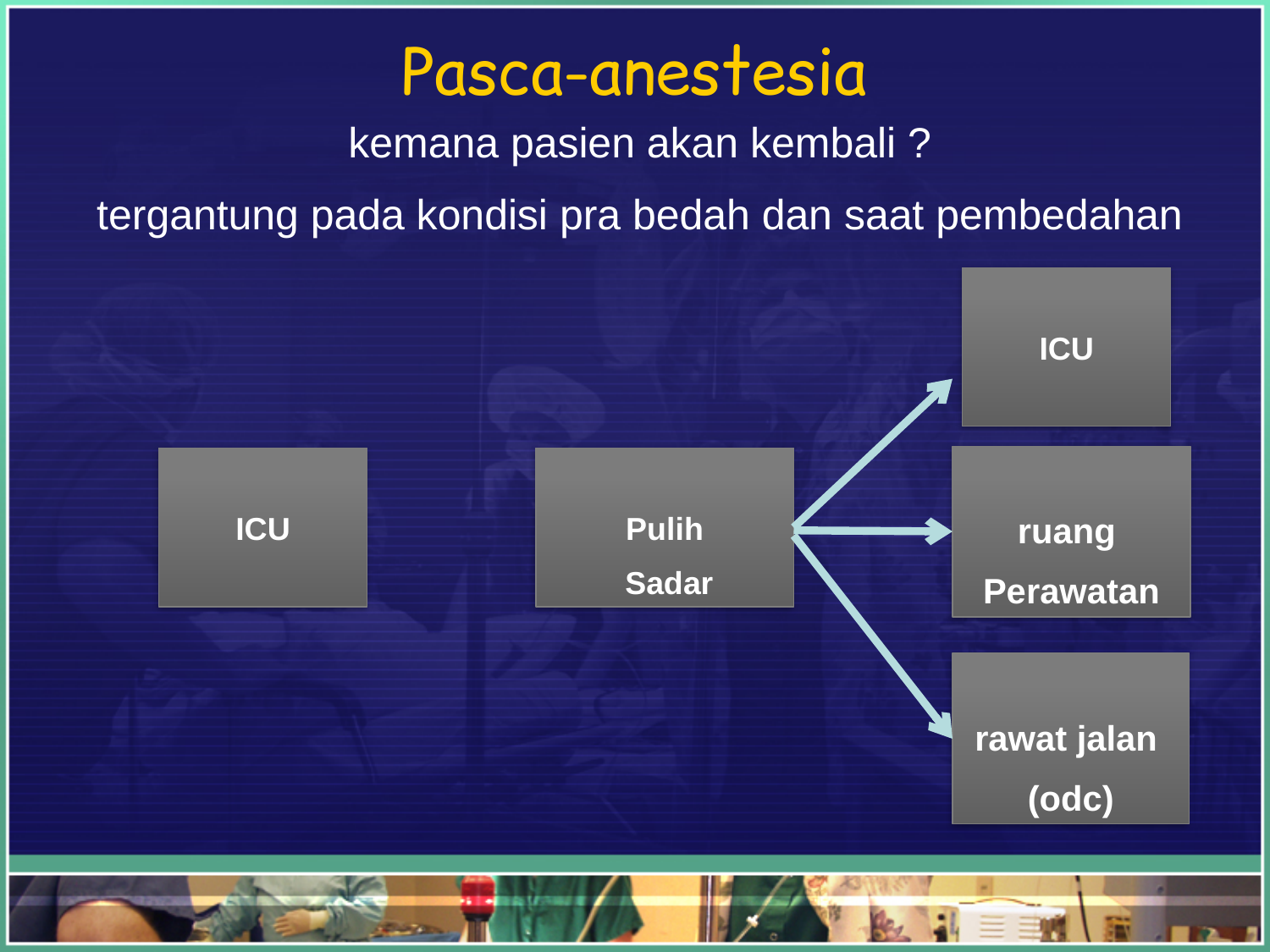

# Pasca-anestesia
kemana pasien akan kembali ?
tergantung pada kondisi pra bedah dan saat pembedahan

ICU

ruang
Perawatan

ICU

Pulih
 Sadar

rawat jalan
(odc)